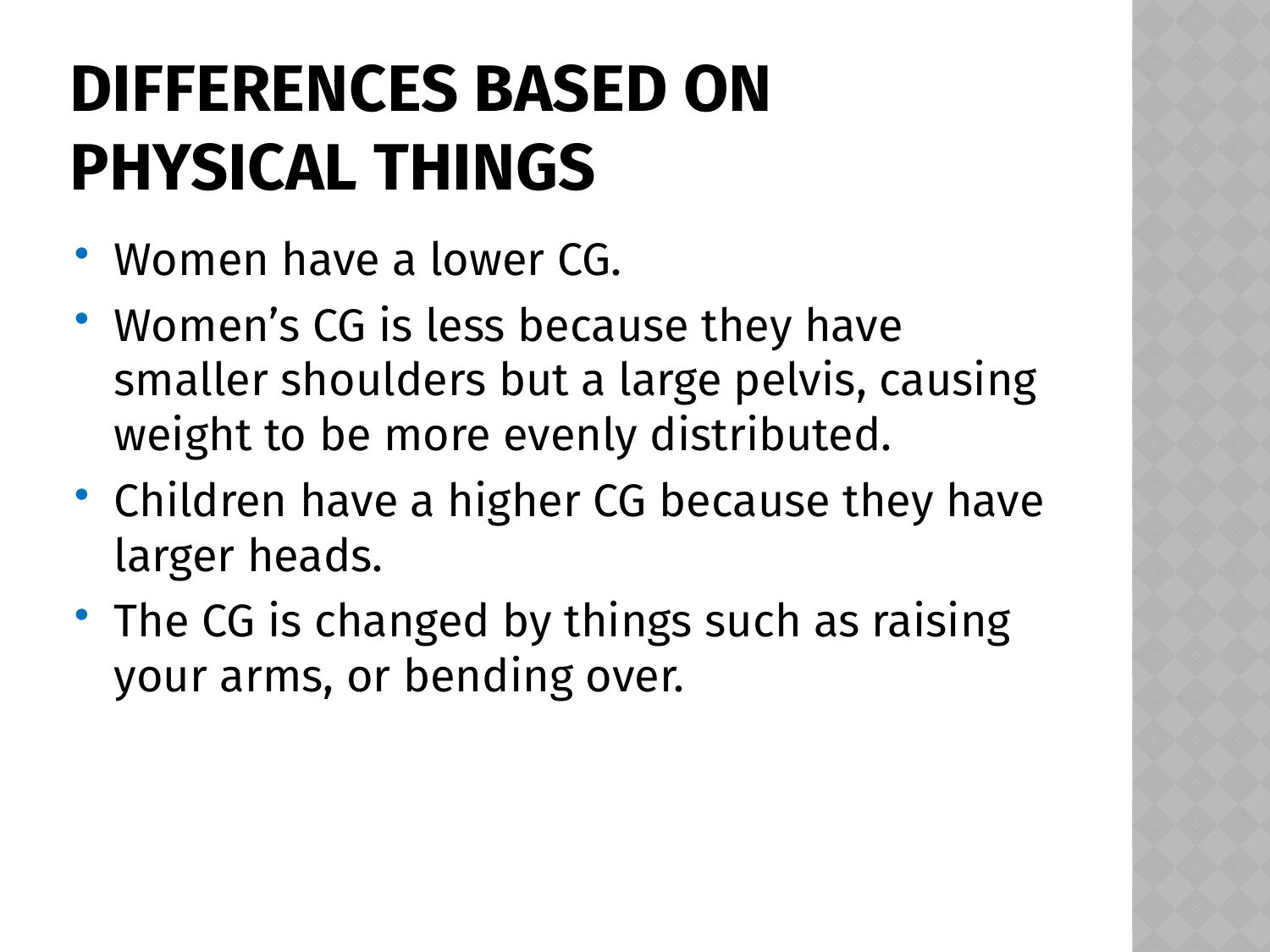

# Differences based on physical things
Women have a lower CG.
Women’s CG is less because they have smaller shoulders but a large pelvis, causing weight to be more evenly distributed.
Children have a higher CG because they have larger heads.
The CG is changed by things such as raising your arms, or bending over.